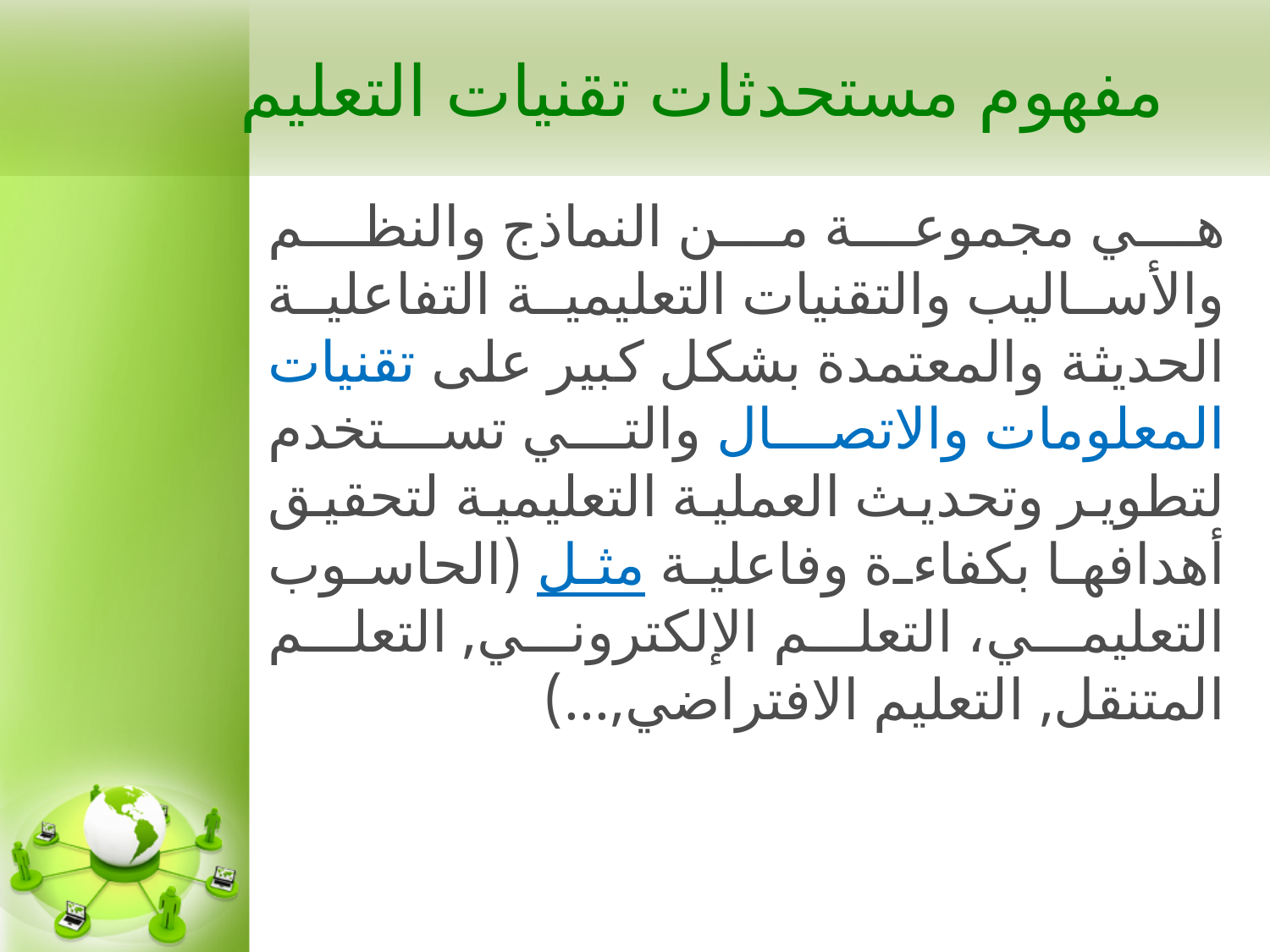

# مفهوم مستحدثات تقنيات التعليم
هي مجموعة من النماذج والنظم والأساليب والتقنيات التعليمية التفاعلية الحديثة والمعتمدة بشكل كبير على تقنيات المعلومات والاتصال والتي تستخدم لتطوير وتحديث العملية التعليمية لتحقيق أهدافها بكفاءة وفاعلية مثل (الحاسوب التعليمي، التعلم الإلكتروني, التعلم المتنقل, التعليم الافتراضي,...)